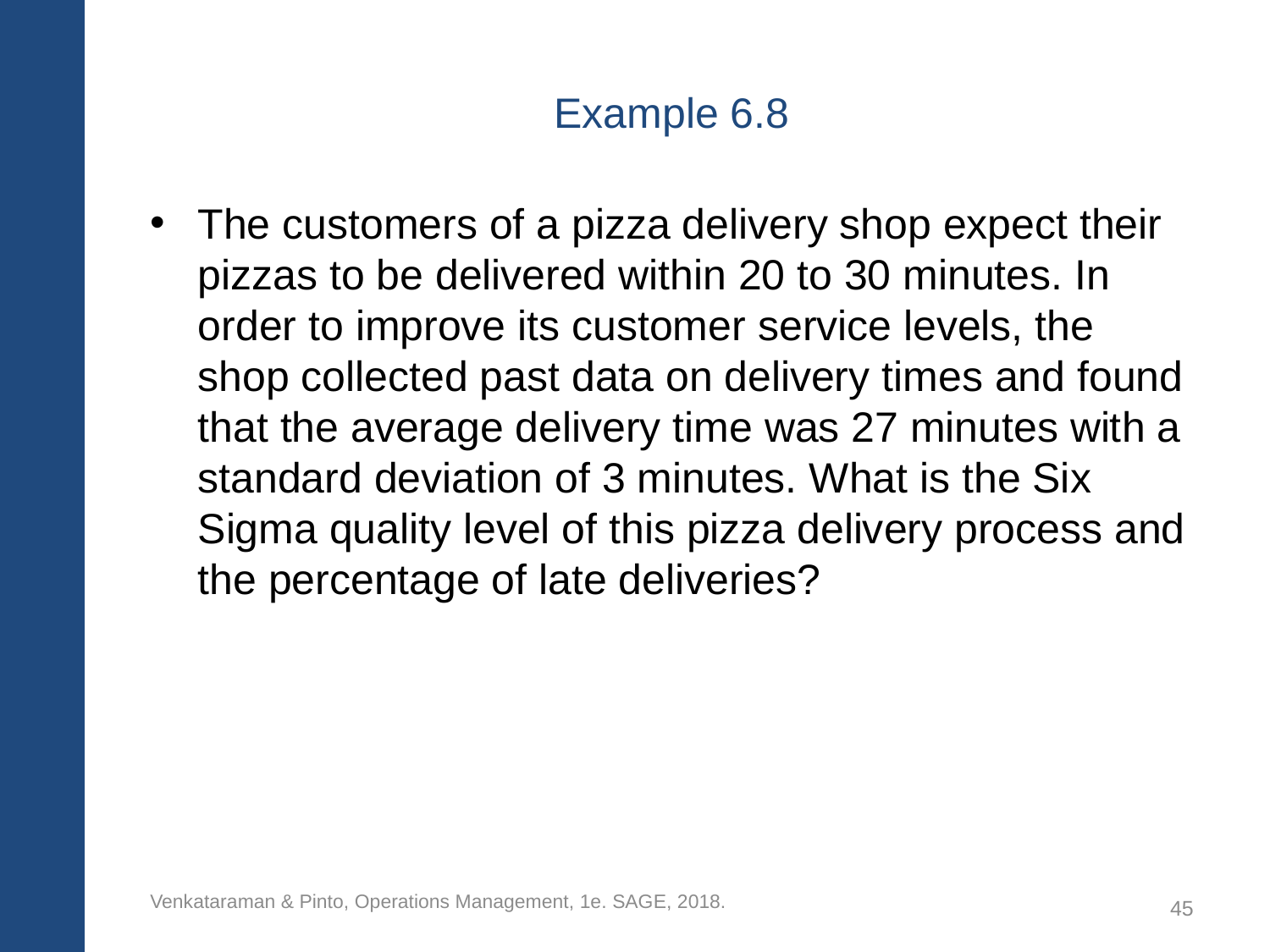

# Example 6.8
The customers of a pizza delivery shop expect their pizzas to be delivered within 20 to 30 minutes. In order to improve its customer service levels, the shop collected past data on delivery times and found that the average delivery time was 27 minutes with a standard deviation of 3 minutes. What is the Six Sigma quality level of this pizza delivery process and the percentage of late deliveries?
Venkataraman & Pinto, Operations Management, 1e. SAGE, 2018.
45